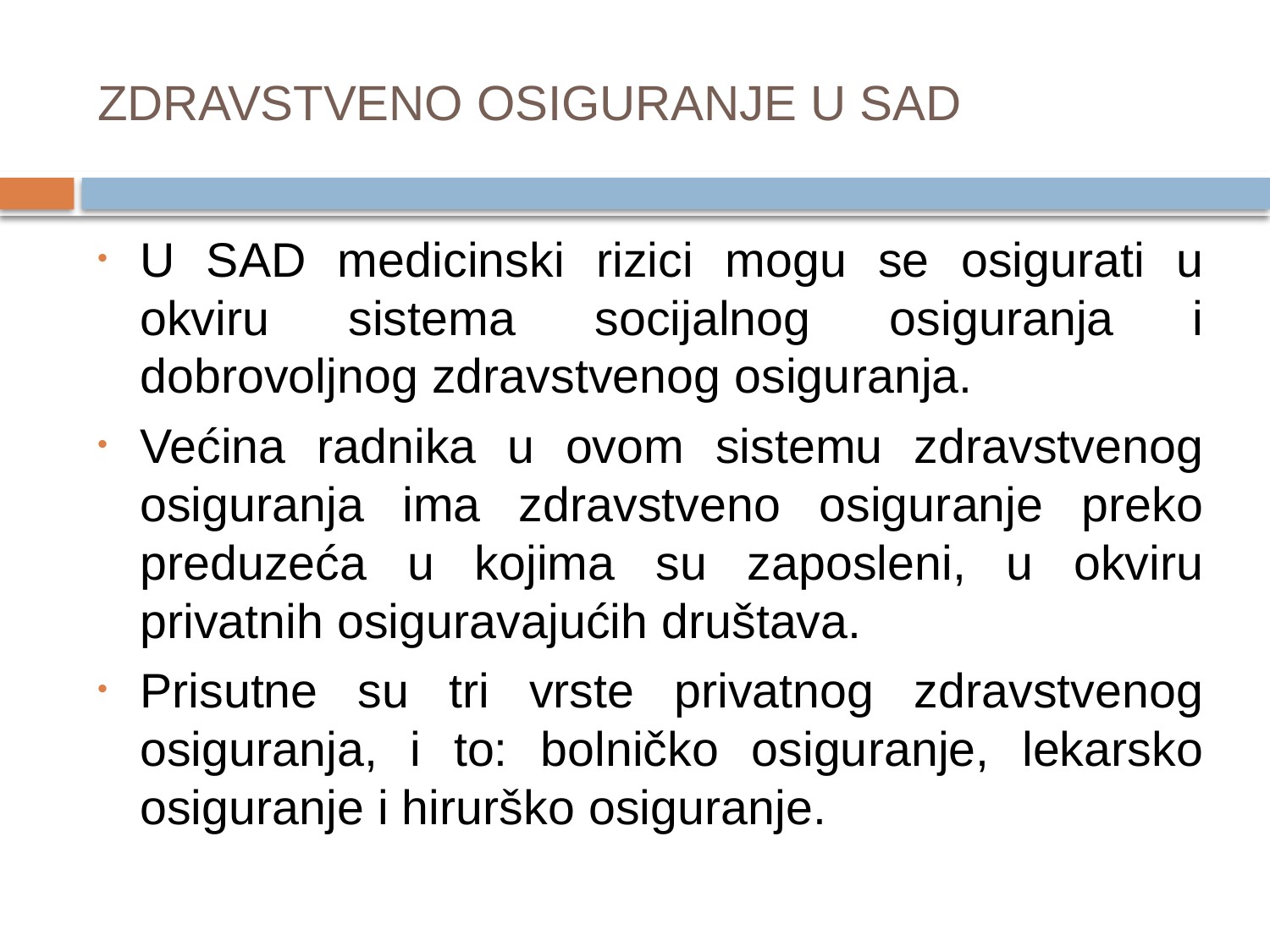

# ZDRAVSTVENO OSIGURANJE U SAD
U SAD medicinski rizici mogu se osigurati u okviru sistema socijalnog osiguranja i dobrovoljnog zdravstvenog osiguranja.
Većina radnika u ovom sistemu zdravstvenog osiguranja ima zdravstveno osiguranje preko preduzeća u kojima su zaposleni, u okviru privatnih osiguravajućih društava.
Prisutne su tri vrste privatnog zdravstvenog osiguranja, i to: bolničko osiguranje, lekarsko osiguranje i hirurško osiguranje.